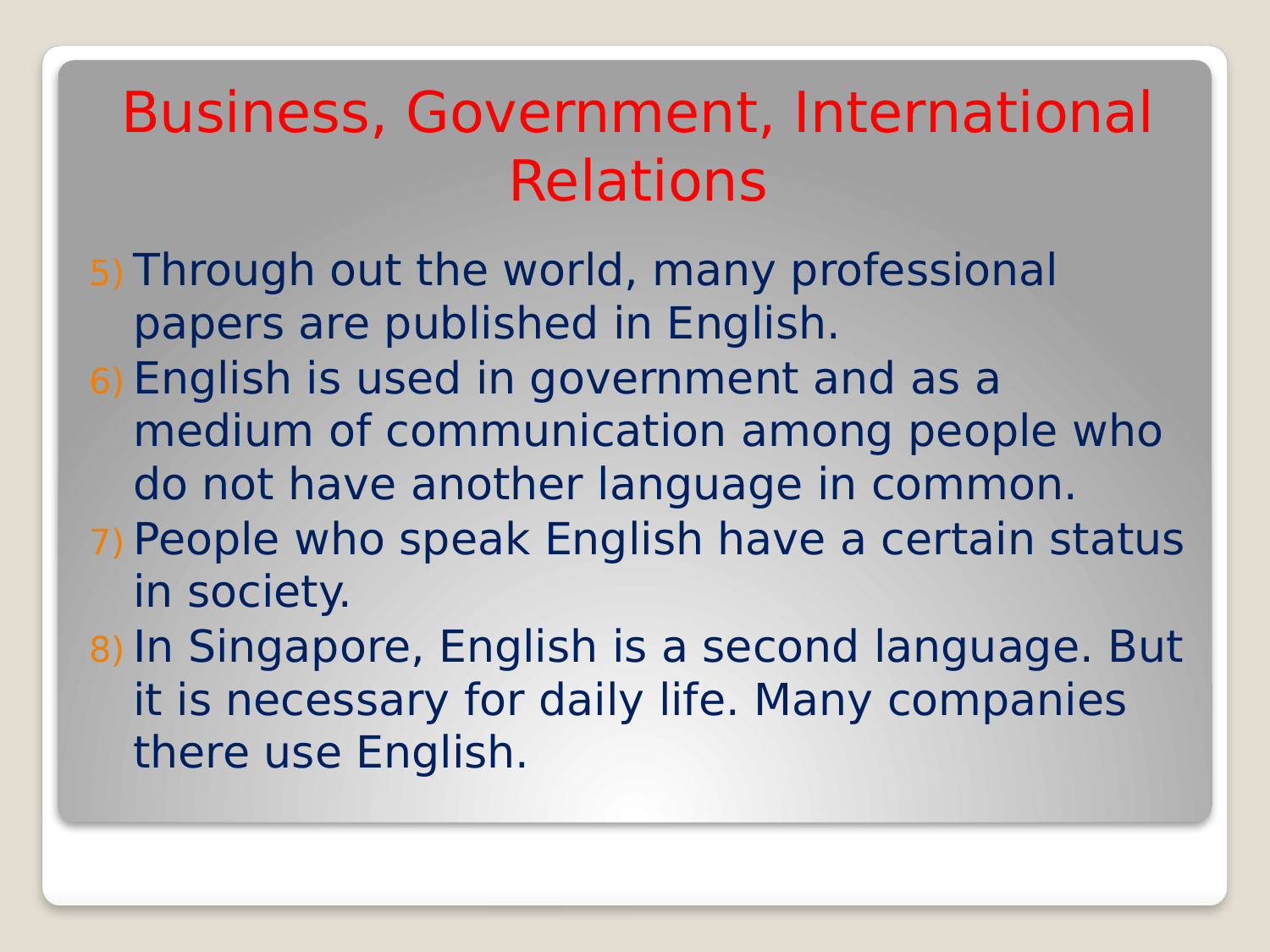

Business, Government, International Relations

Through out the world, many professional papers are published in English.
English is used in government and as a medium of communication among people who do not have another language in common.
People who speak English have a certain status in society.
In Singapore, English is a second language. But it is necessary for daily life. Many companies there use English.